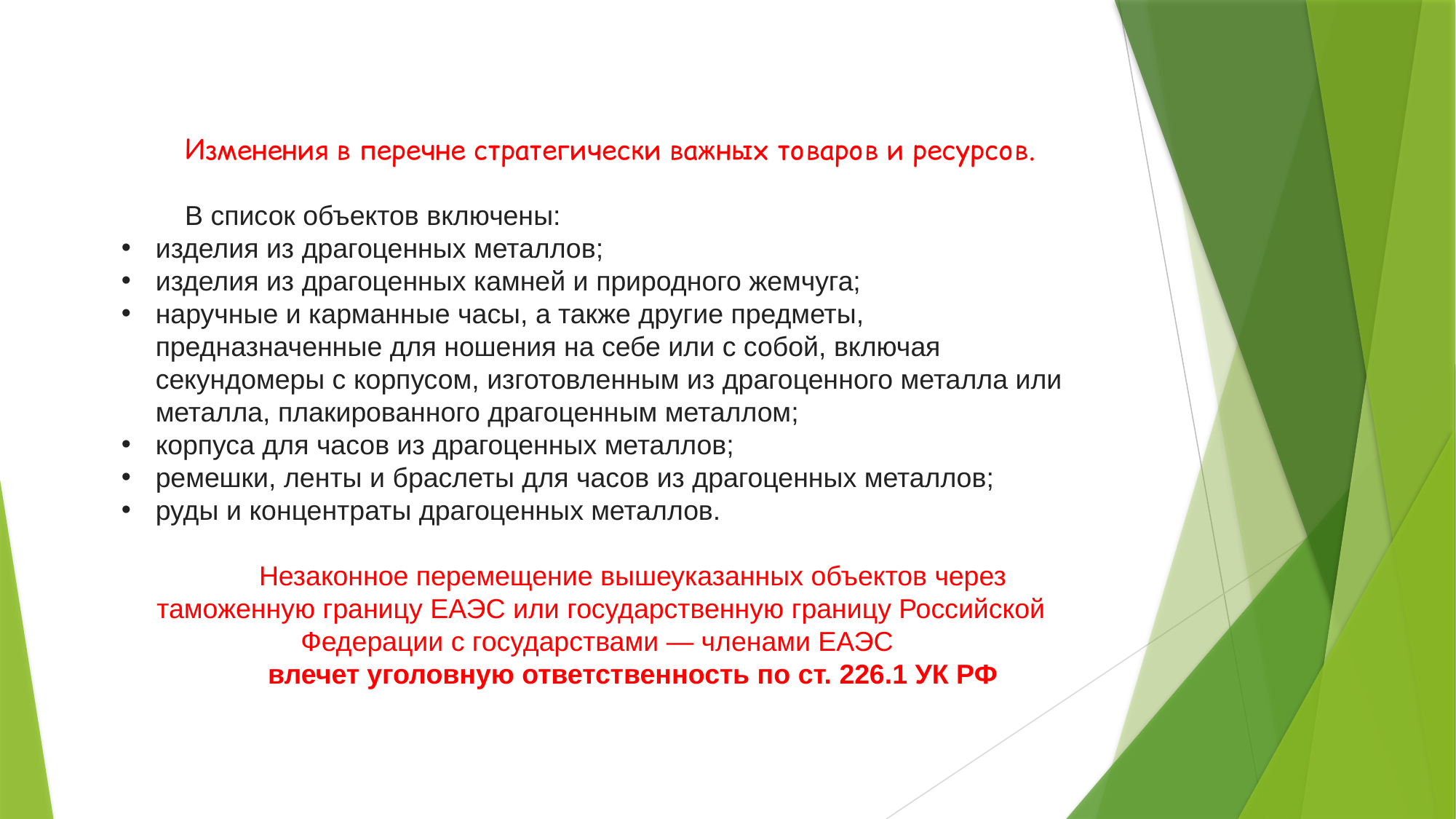

Изменения в перечне стратегически важных товаров и ресурсов.

В список объектов включены:
изделия из драгоценных металлов;
изделия из драгоценных камней и природного жемчуга;
наручные и карманные часы, а также другие предметы, предназначенные для ношения на себе или с собой, включая секундомеры с корпусом, изготовленным из драгоценного металла или металла, плакированного драгоценным металлом;
корпуса для часов из драгоценных металлов;
ремешки, ленты и браслеты для часов из драгоценных металлов;
руды и концентраты драгоценных металлов.
Незаконное перемещение вышеуказанных объектов через таможенную границу ЕАЭС или государственную границу Российской Федерации с государствами — членами ЕАЭС
влечет уголовную ответственность по ст. 226.1 УК РФ